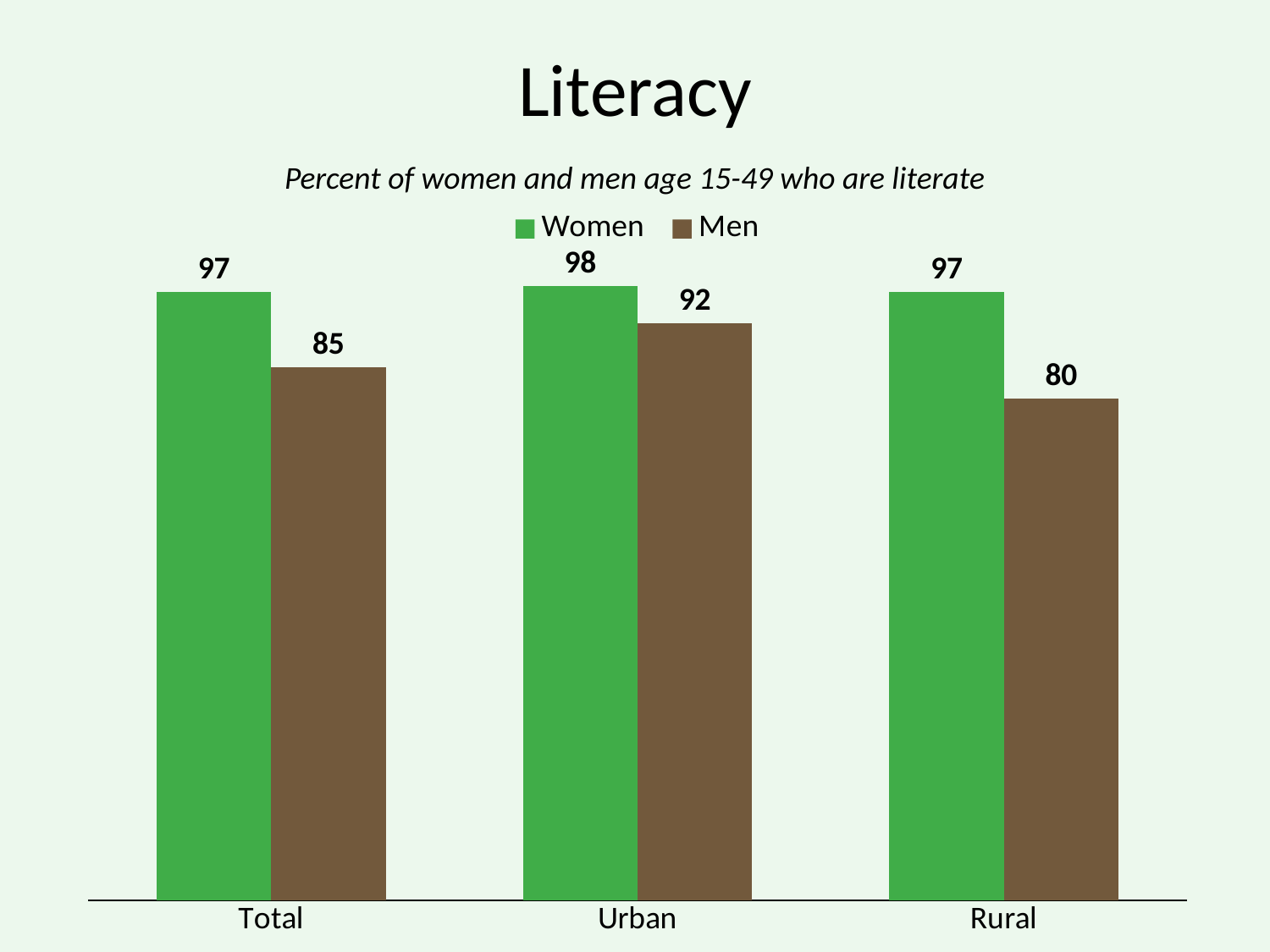

# Literacy
Percent of women and men age 15-49 who are literate

### Chart

| Category | Women | Men |
|---|---|---|
| Total | 97.0 | 85.0 |
| Urban | 98.0 | 92.0 |
| Rural | 97.0 | 80.0 |